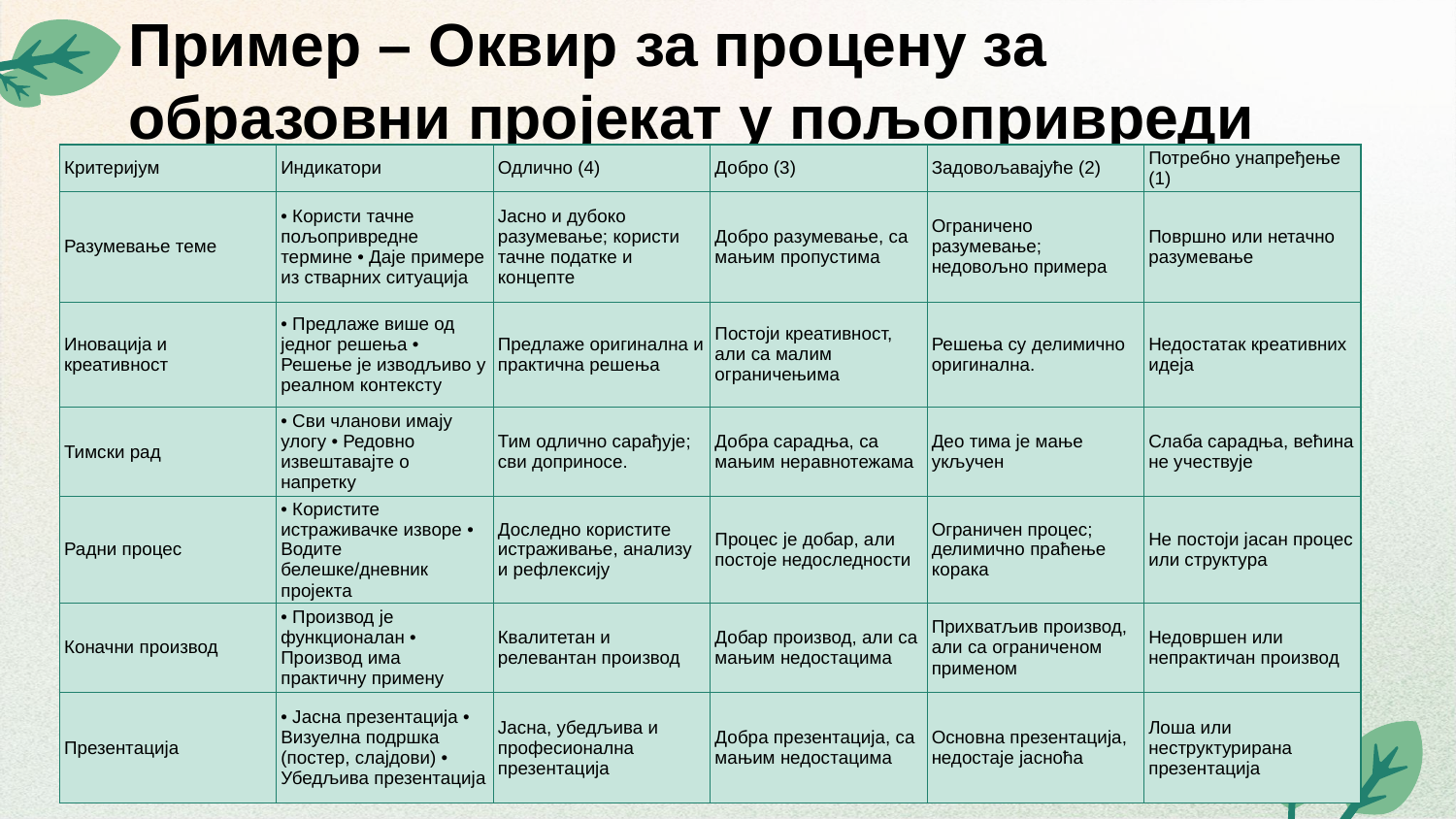

# Пример – Оквир за процену за образовни пројекат у пољопривреди
| Критеријум | Индикатори | Одлично (4) | Добро (3) | Задовољавајуће (2) | Потребно унапређење (1) |
| --- | --- | --- | --- | --- | --- |
| Разумевање теме | • Користи тачне пољопривредне термине • Даје примере из стварних ситуација | Јасно и дубоко разумевање; користи тачне податке и концепте | Добро разумевање, са мањим пропустима | Ограничено разумевање; недовољно примера | Површно или нетачно разумевање |
| Иновација и креативност | • Предлаже више од једног решења • Решење је изводљиво у реалном контексту | Предлаже оригинална и практична решења | Постоји креативност, али са малим ограничењима | Решења су делимично оригинална. | Недостатак креативних идеја |
| Тимски рад | • Сви чланови имају улогу • Редовно извештавајте о напретку | Тим одлично сарађује; сви доприносе. | Добра сарадња, са мањим неравнотежама | Део тима је мање укључен | Слаба сарадња, већина не учествује |
| Радни процес | • Користите истраживачке изворе • Водите белешке/дневник пројекта | Доследно користите истраживање, анализу и рефлексију | Процес је добар, али постоје недоследности | Ограничен процес; делимично праћење корака | Не постоји јасан процес или структура |
| Коначни производ | • Производ је функционалан • Производ има практичну примену | Квалитетан и релевантан производ | Добар производ, али са мањим недостацима | Прихватљив производ, али са ограниченом применом | Недовршен или непрактичан производ |
| Презентација | • Јасна презентација • Визуелна подршка (постер, слајдови) • Убедљива презентација | Јасна, убедљива и професионална презентација | Добра презентација, са мањим недостацима | Основна презентација, недостаје јасноћа | Лоша или неструктурирана презентација |